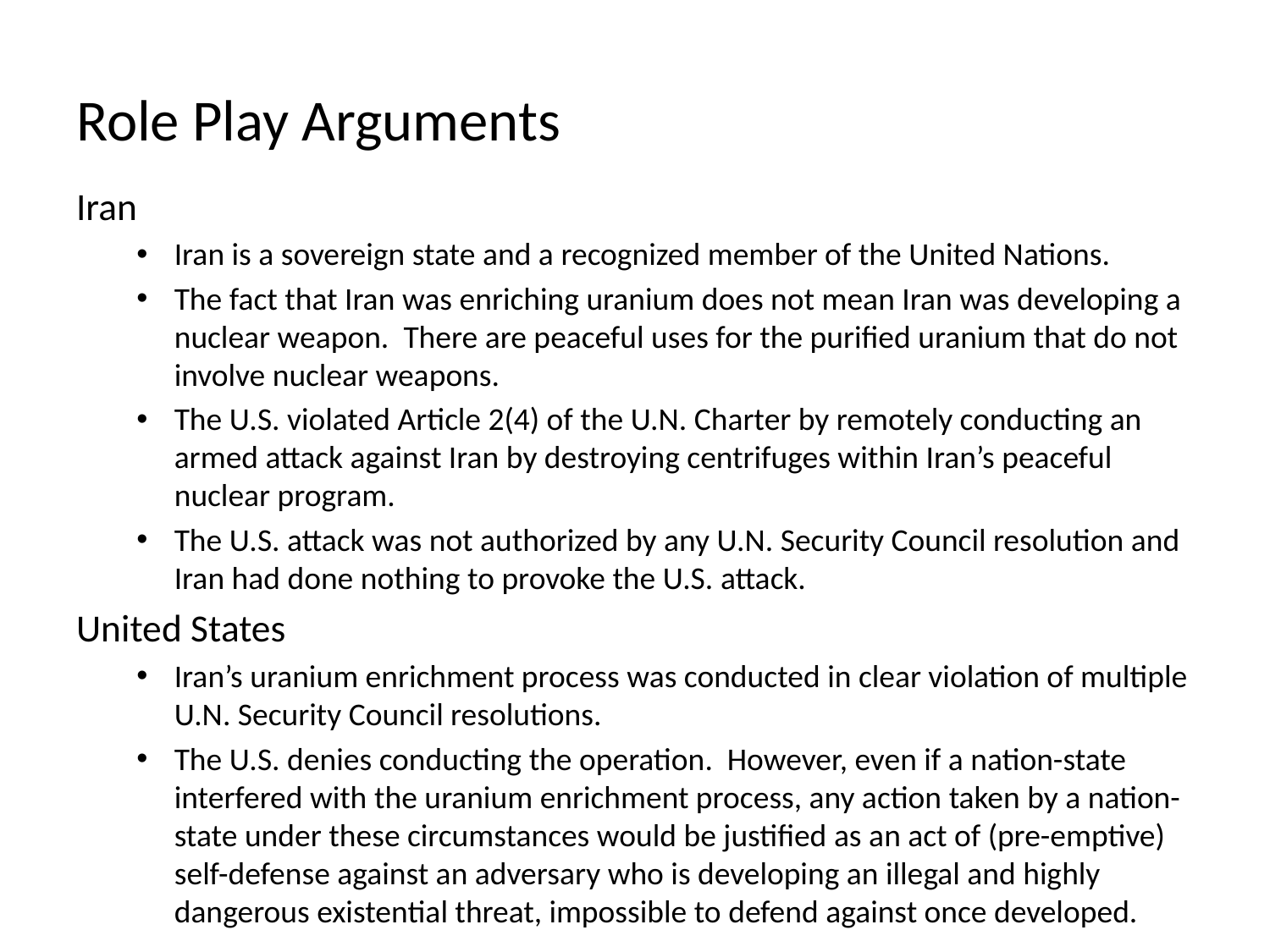

# Role Play Arguments
Iran
Iran is a sovereign state and a recognized member of the United Nations.
The fact that Iran was enriching uranium does not mean Iran was developing a nuclear weapon.  There are peaceful uses for the purified uranium that do not involve nuclear weapons.
The U.S. violated Article 2(4) of the U.N. Charter by remotely conducting an armed attack against Iran by destroying centrifuges within Iran’s peaceful nuclear program.
The U.S. attack was not authorized by any U.N. Security Council resolution and Iran had done nothing to provoke the U.S. attack.
United States
Iran’s uranium enrichment process was conducted in clear violation of multiple U.N. Security Council resolutions.
The U.S. denies conducting the operation.  However, even if a nation-state interfered with the uranium enrichment process, any action taken by a nation-state under these circumstances would be justified as an act of (pre-emptive) self-defense against an adversary who is developing an illegal and highly dangerous existential threat, impossible to defend against once developed.